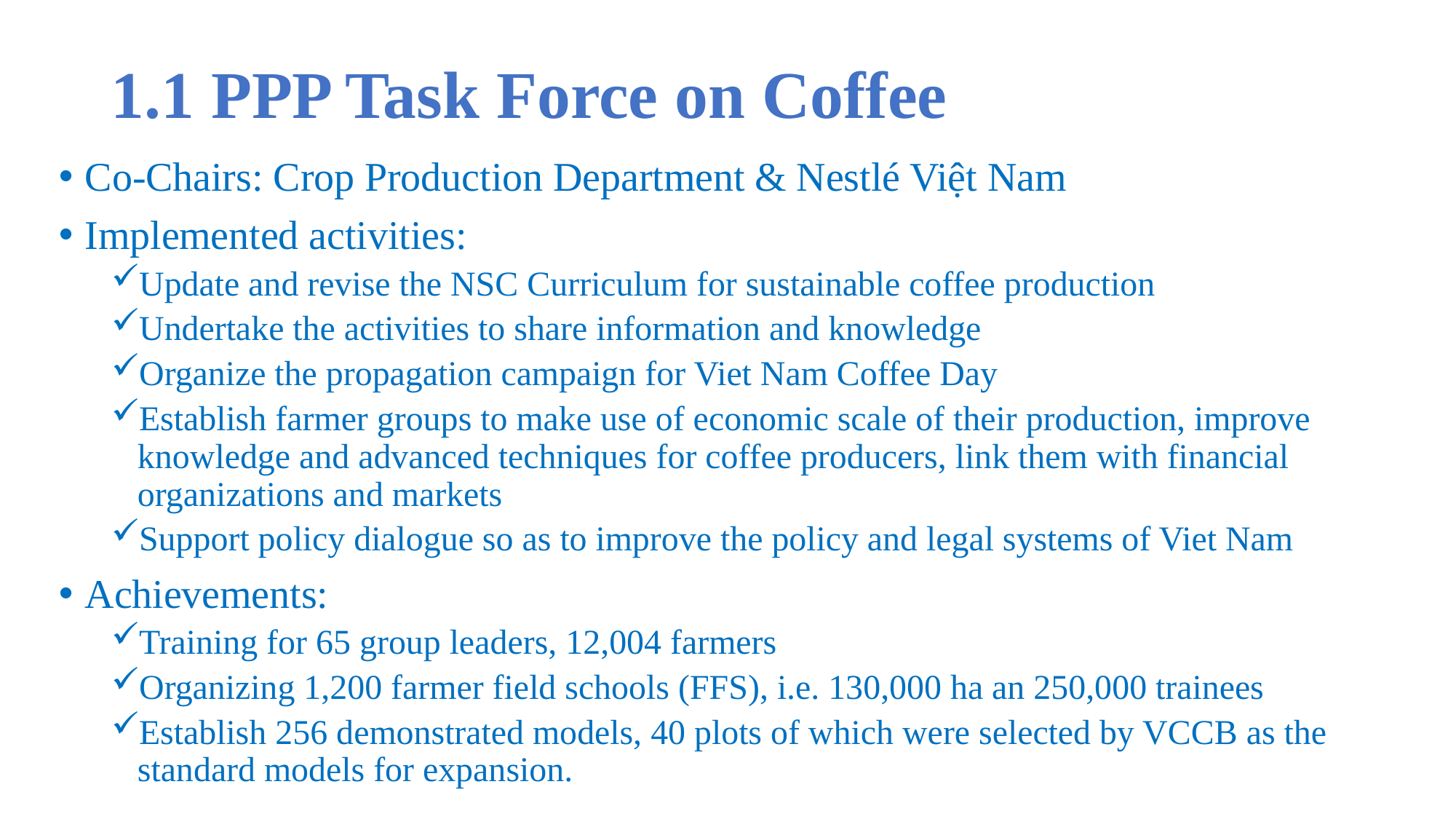

# 1.1 PPP Task Force on Coffee
Co-Chairs: Crop Production Department & Nestlé Việt Nam
Implemented activities:
Update and revise the NSC Curriculum for sustainable coffee production
Undertake the activities to share information and knowledge
Organize the propagation campaign for Viet Nam Coffee Day
Establish farmer groups to make use of economic scale of their production, improve knowledge and advanced techniques for coffee producers, link them with financial organizations and markets
Support policy dialogue so as to improve the policy and legal systems of Viet Nam
Achievements:
Training for 65 group leaders, 12,004 farmers
Organizing 1,200 farmer field schools (FFS), i.e. 130,000 ha an 250,000 trainees
Establish 256 demonstrated models, 40 plots of which were selected by VCCB as the standard models for expansion.